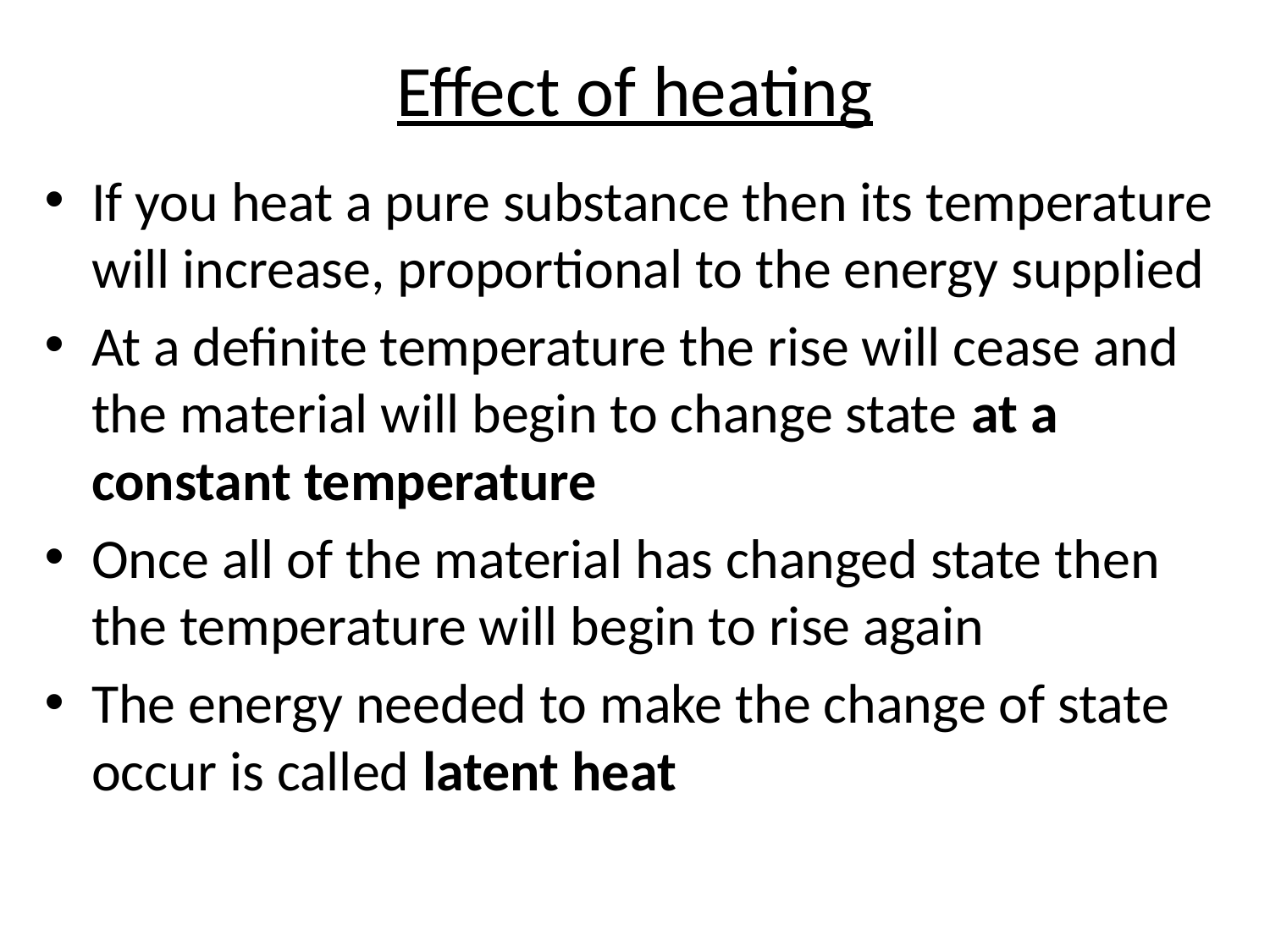

# Effect of heating
If you heat a pure substance then its temperature will increase, proportional to the energy supplied
At a definite temperature the rise will cease and the material will begin to change state at a constant temperature
Once all of the material has changed state then the temperature will begin to rise again
The energy needed to make the change of state occur is called latent heat